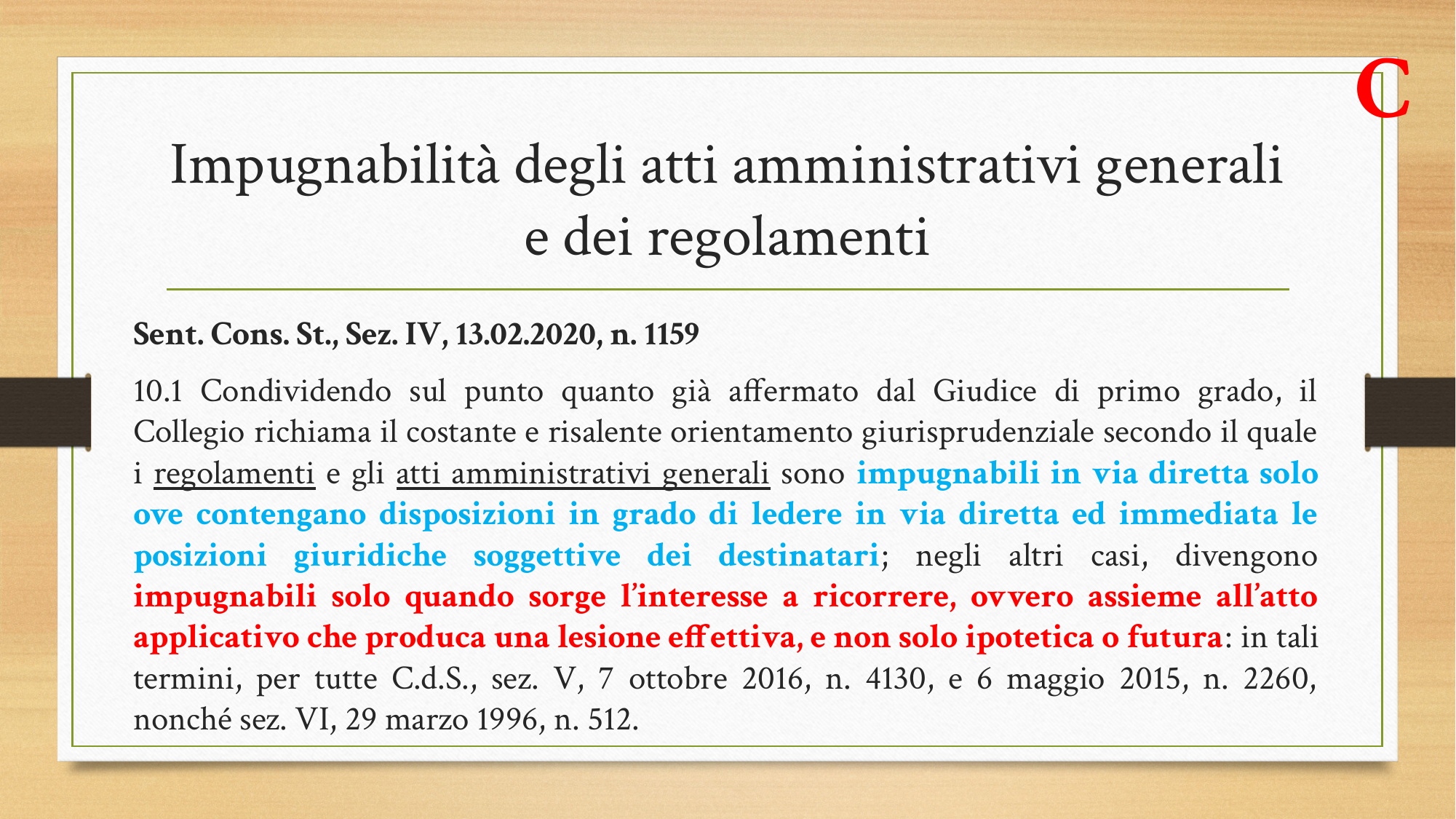

C
# Impugnabilità degli atti amministrativi generali e dei regolamenti
Sent. Cons. St., Sez. IV, 13.02.2020, n. 1159
10.1 Condividendo sul punto quanto già affermato dal Giudice di primo grado, il Collegio richiama il costante e risalente orientamento giurisprudenziale secondo il quale i regolamenti e gli atti amministrativi generali sono impugnabili in via diretta solo ove contengano disposizioni in grado di ledere in via diretta ed immediata le posizioni giuridiche soggettive dei destinatari; negli altri casi, divengono impugnabili solo quando sorge l’interesse a ricorrere, ovvero assieme all’atto applicativo che produca una lesione effettiva, e non solo ipotetica o futura: in tali termini, per tutte C.d.S., sez. V, 7 ottobre 2016, n. 4130, e 6 maggio 2015, n. 2260, nonché sez. VI, 29 marzo 1996, n. 512.